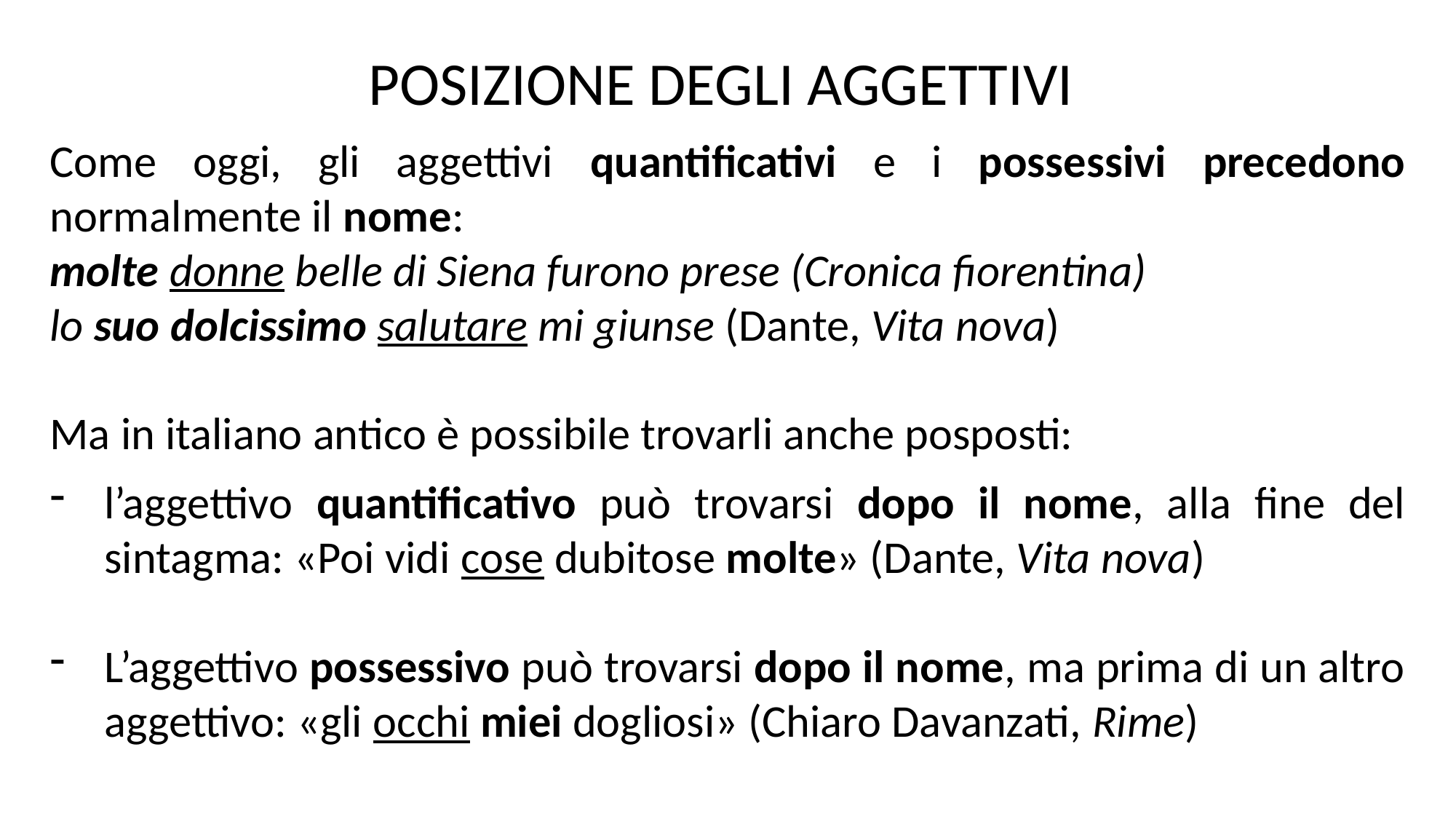

POSIZIONE DEGLI AGGETTIVI
Come oggi, gli aggettivi quantificativi e i possessivi precedono normalmente il nome:
molte donne belle di Siena furono prese (Cronica fiorentina)
lo suo dolcissimo salutare mi giunse (Dante, Vita nova)

Ma in italiano antico è possibile trovarli anche posposti:

l’aggettivo quantificativo può trovarsi dopo il nome, alla fine del sintagma: «Poi vidi cose dubitose molte» (Dante, Vita nova)

L’aggettivo possessivo può trovarsi dopo il nome, ma prima di un altro aggettivo: «gli occhi miei dogliosi» (Chiaro Davanzati, Rime)